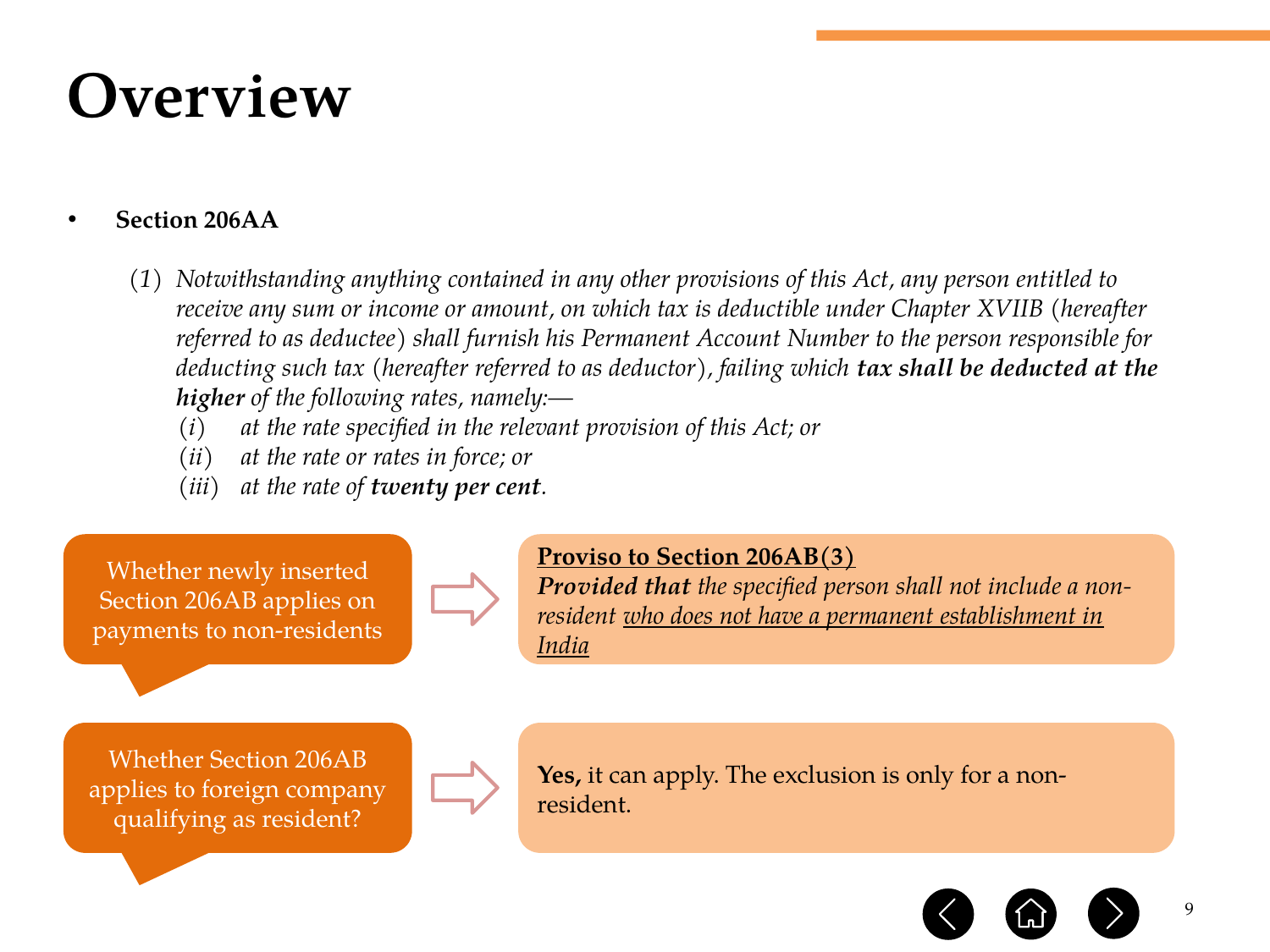

Overview

Section 206AA

Notwithstanding anything contained in any other provisions of this Act, any person entitled to receive any sum or income or amount, on which tax is deductible under Chapter XVIIB (hereafter referred to as deductee) shall furnish his Permanent Account Number to the person responsible for deducting such tax (hereafter referred to as deductor), failing which tax shall be deducted at the higher of the following rates, namely:—
(i) 	at the rate specified in the relevant provision of this Act; or
(ii) 	at the rate or rates in force; or
at the rate of twenty per cent.
Whether newly inserted Section 206AB applies on payments to non-residents
Proviso to Section 206AB(3)
Provided that the specified person shall not include a non-resident who does not have a permanent establishment in India

Whether Section 206AB applies to foreign company qualifying as resident?
Yes, it can apply. The exclusion is only for a non-resident.

9